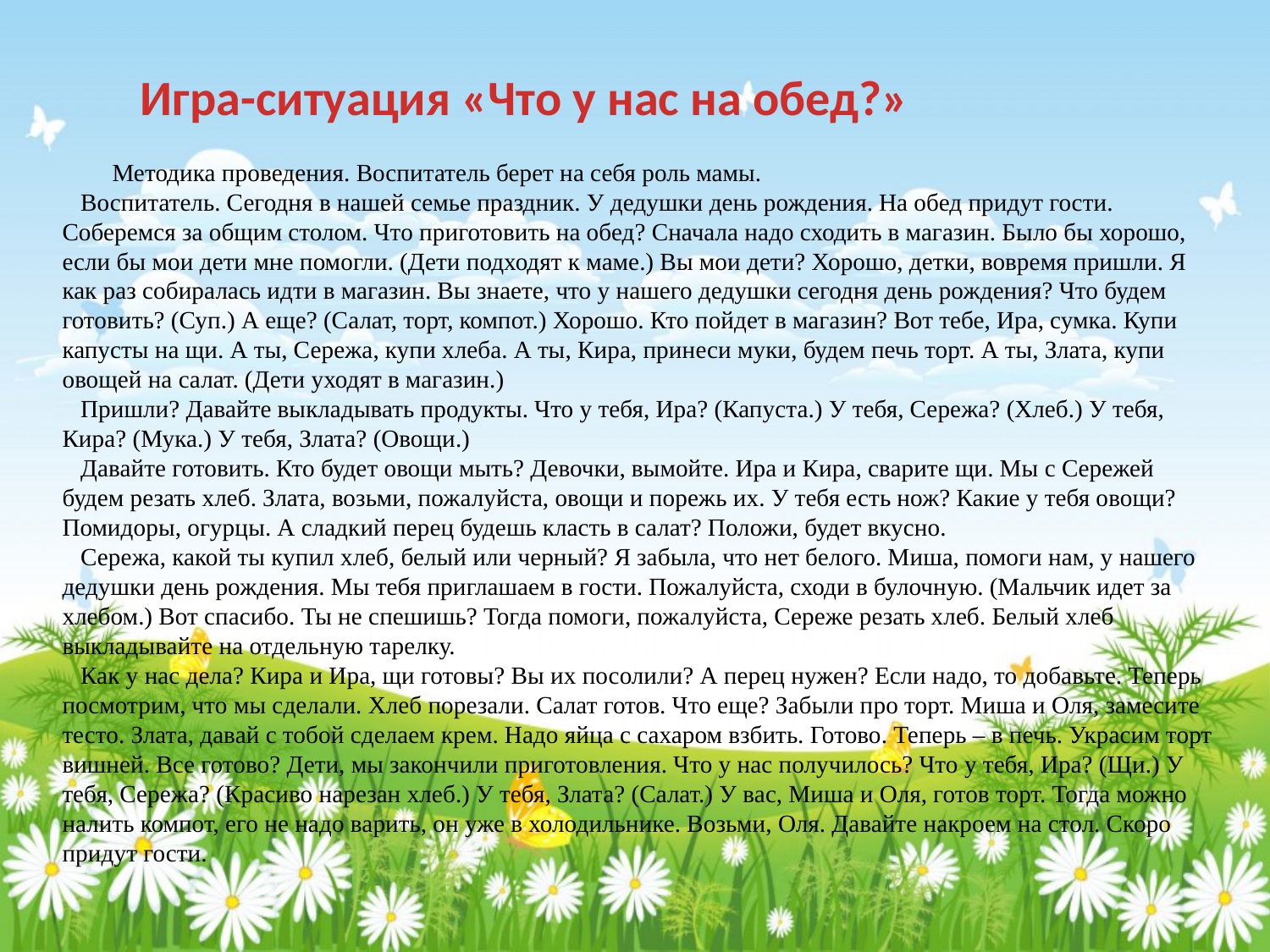

Игра-ситуация «Что у нас на обед?»
Методика проведения. Воспитатель берет на себя роль мамы.
   Воспитатель. Сегодня в нашей семье праздник. У дедушки день рождения. На обед придут гости. Соберемся за общим столом. Что приготовить на обед? Сначала надо сходить в магазин. Было бы хорошо, если бы мои дети мне помогли. (Дети подходят к маме.) Вы мои дети? Хорошо, детки, вовремя пришли. Я как раз собиралась идти в магазин. Вы знаете, что у нашего дедушки сегодня день рождения? Что будем готовить? (Суп.) А еще? (Салат, торт, компот.) Хорошо. Кто пойдет в магазин? Вот тебе, Ира, сумка. Купи капусты на щи. А ты, Сережа, купи хлеба. А ты, Кира, принеси муки, будем печь торт. А ты, Злата, купи овощей на салат. (Дети уходят в магазин.)
   Пришли? Давайте выкладывать продукты. Что у тебя, Ира? (Капуста.) У тебя, Сережа? (Хлеб.) У тебя, Кира? (Мука.) У тебя, Злата? (Овощи.)
   Давайте готовить. Кто будет овощи мыть? Девочки, вымойте. Ира и Кира, сварите щи. Мы с Сережей будем резать хлеб. Злата, возьми, пожалуйста, овощи и порежь их. У тебя есть нож? Какие у тебя овощи? Помидоры, огурцы. А сладкий перец будешь класть в салат? Положи, будет вкусно.
   Сережа, какой ты купил хлеб, белый или черный? Я забыла, что нет белого. Миша, помоги нам, у нашего дедушки день рождения. Мы тебя приглашаем в гости. Пожалуйста, сходи в булочную. (Мальчик идет за хлебом.) Вот спасибо. Ты не спешишь? Тогда помоги, пожалуйста, Сереже резать хлеб. Белый хлеб выкладывайте на отдельную тарелку.
   Как у нас дела? Кира и Ира, щи готовы? Вы их посолили? А перец нужен? Если надо, то добавьте. Теперь посмотрим, что мы сделали. Хлеб порезали. Салат готов. Что еще? Забыли про торт. Миша и Оля, замесите тесто. Злата, давай с тобой сделаем крем. Надо яйца с сахаром взбить. Готово. Теперь – в печь. Украсим торт вишней. Все готово? Дети, мы закончили приготовления. Что у нас получилось? Что у тебя, Ира? (Щи.) У тебя, Сережа? (Красиво нарезан хлеб.) У тебя, Злата? (Салат.) У вас, Миша и Оля, готов торт. Тогда можно налить компот, его не надо варить, он уже в холодильнике. Возьми, Оля. Давайте накроем на стол. Скоро придут гости.